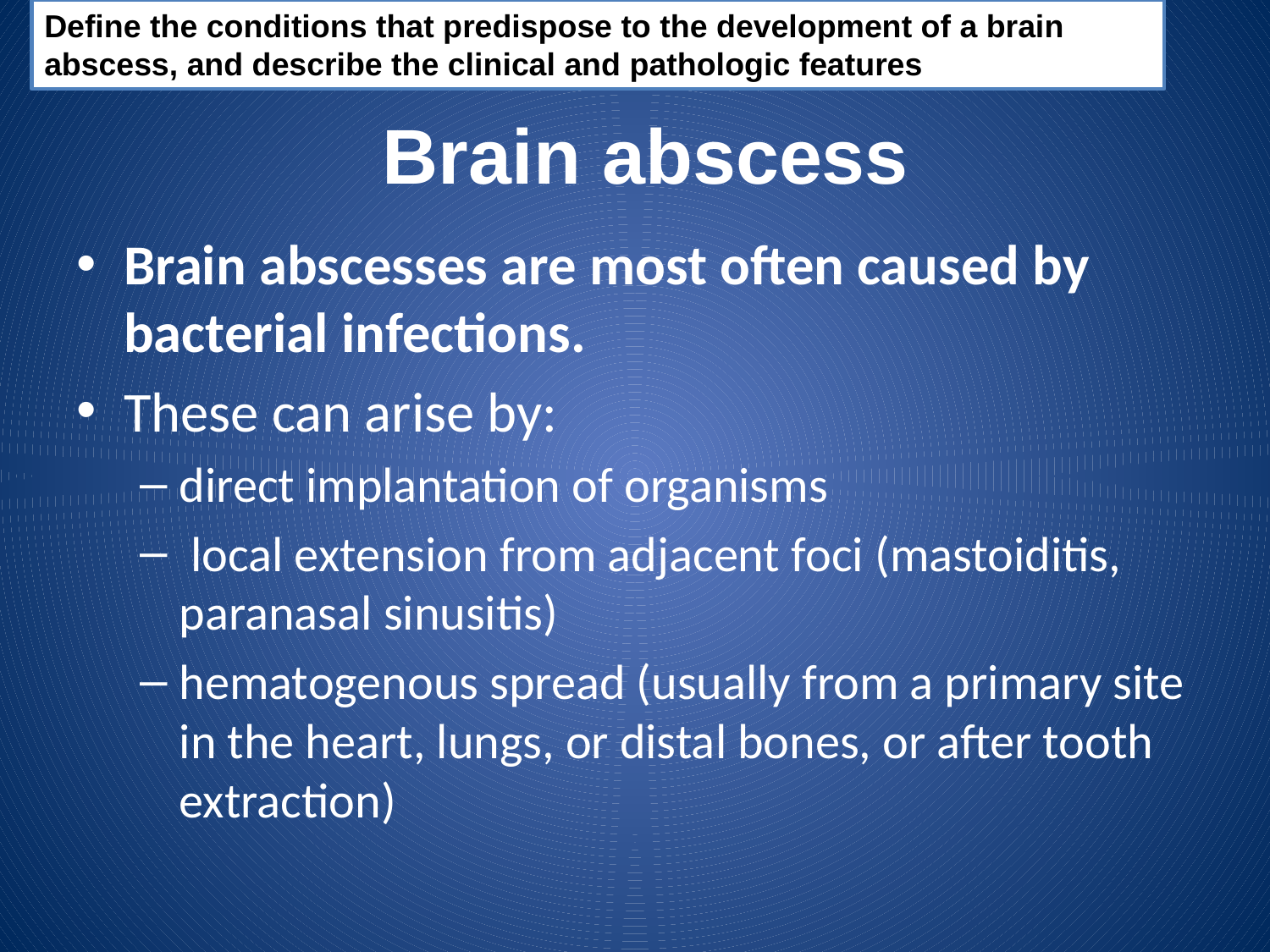

Define the conditions that predispose to the development of a brain abscess, and describe the clinical and pathologic features
# Brain abscess
Brain abscesses are most often caused by bacterial infections.
These can arise by:
direct implantation of organisms
 local extension from adjacent foci (mastoiditis, paranasal sinusitis)
hematogenous spread (usually from a primary site in the heart, lungs, or distal bones, or after tooth extraction)